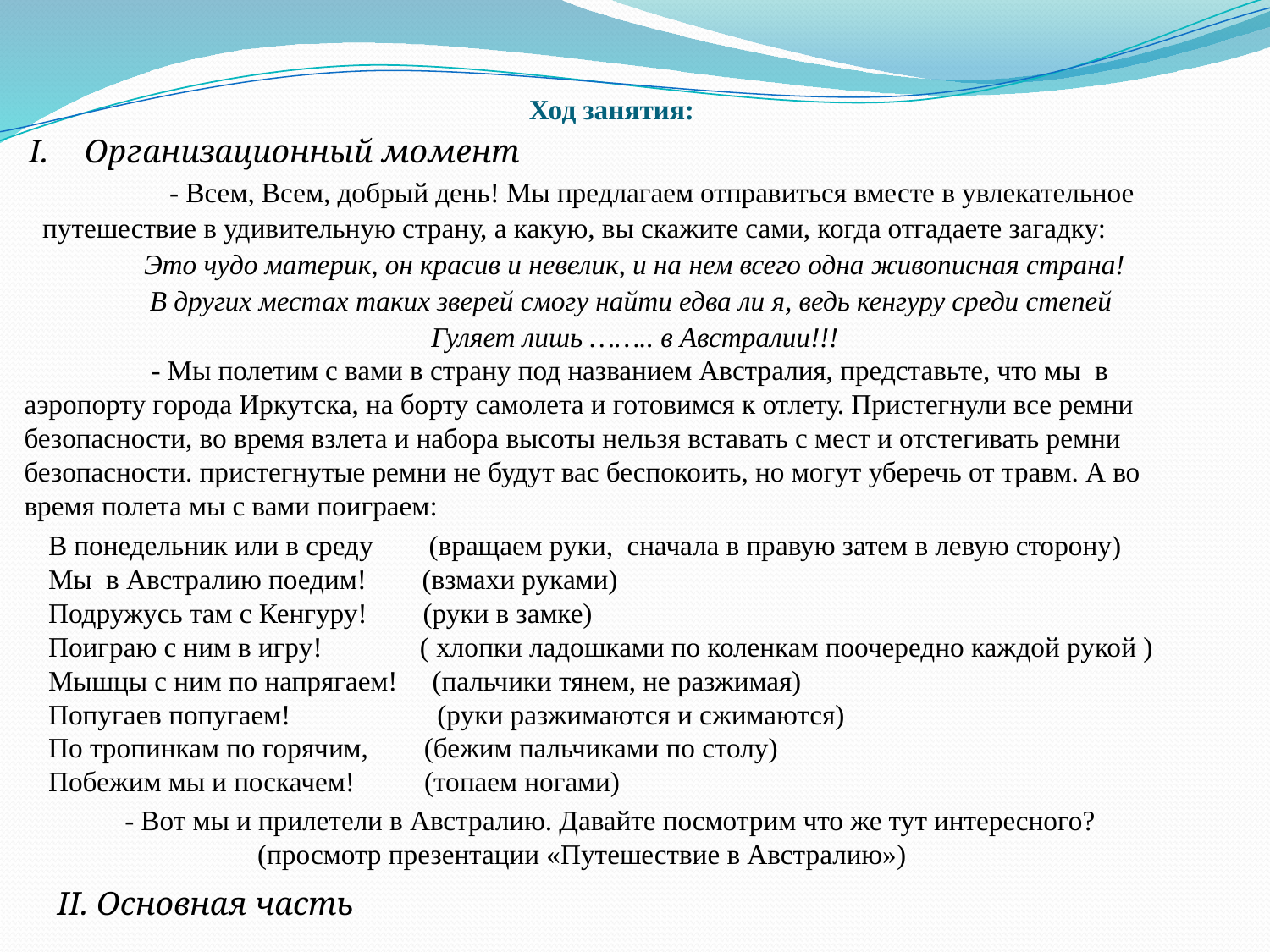

# Ход занятия:
Организационный момент
	- Всем, Всем, добрый день! Мы предлагаем отправиться вместе в увлекательное путешествие в удивительную страну, а какую, вы скажите сами, когда отгадаете загадку:
Это чудо материк, он красив и невелик, и на нем всего одна живописная страна!
В других местах таких зверей смогу найти едва ли я, ведь кенгуру среди степей
Гуляет лишь …….. в Австралии!!!
	- Мы полетим с вами в страну под названием Австралия, представьте, что мы  в аэропорту города Иркутска, на борту самолета и готовимся к отлету. Пристегнули все ремни безопасности, во время взлета и набора высоты нельзя вставать с мест и отстегивать ремни безопасности. пристегнутые ремни не будут вас беспокоить, но могут уберечь от травм. А во время полета мы с вами поиграем:
В понедельник или в среду        (вращаем руки,  сначала в правую затем в левую сторону)
Мы  в Австралию поедим!        (взмахи руками)
Подружусь там с Кенгуру!        (руки в замке)
Поиграю с ним в игру!              ( хлопки ладошками по коленкам поочередно каждой рукой )
Мышцы с ним по напрягаем!     (пальчики тянем, не разжимая)
Попугаев попугаем!                     (руки разжимаются и сжимаются)
По тропинкам по горячим,        (бежим пальчиками по столу)
Побежим мы и поскачем!          (топаем ногами)
- Вот мы и прилетели в Австралию. Давайте посмотрим что же тут интересного?
                   (просмотр презентации «Путешествие в Австралию»)
II. Основная часть